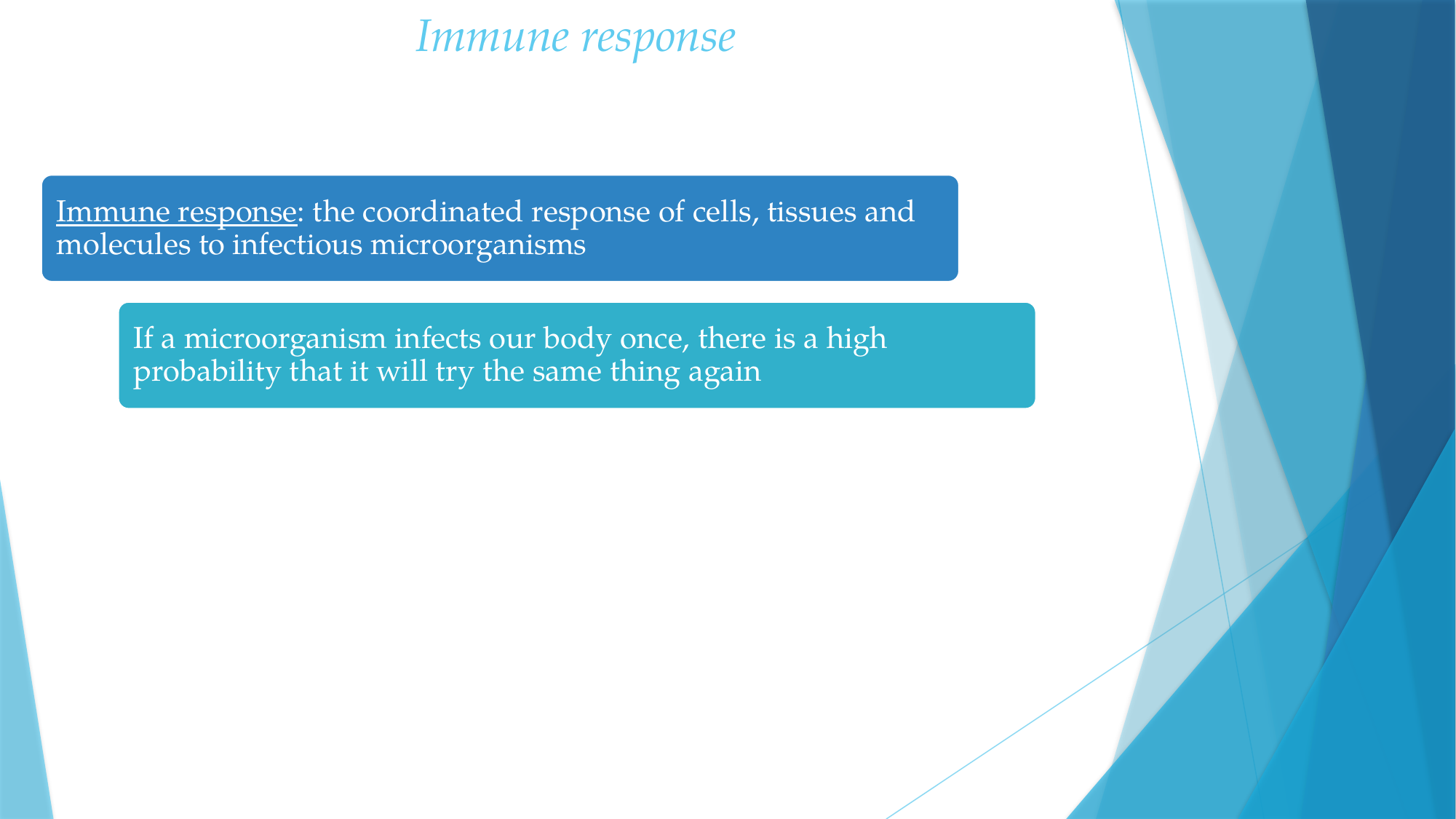

Immune response
Immune response: the coordinated response of cells, tissues and molecules to infectious microorganisms
If a microorganism infects our body once, there is a high probability that it will try the same thing again
Након великог ангажовања имунског система  да се елиминише инфекција први пут, била би штета да се исти поступак повавља изнова
Карактеристика имунског система је да памти инфективне микроорганизме против којих се борио